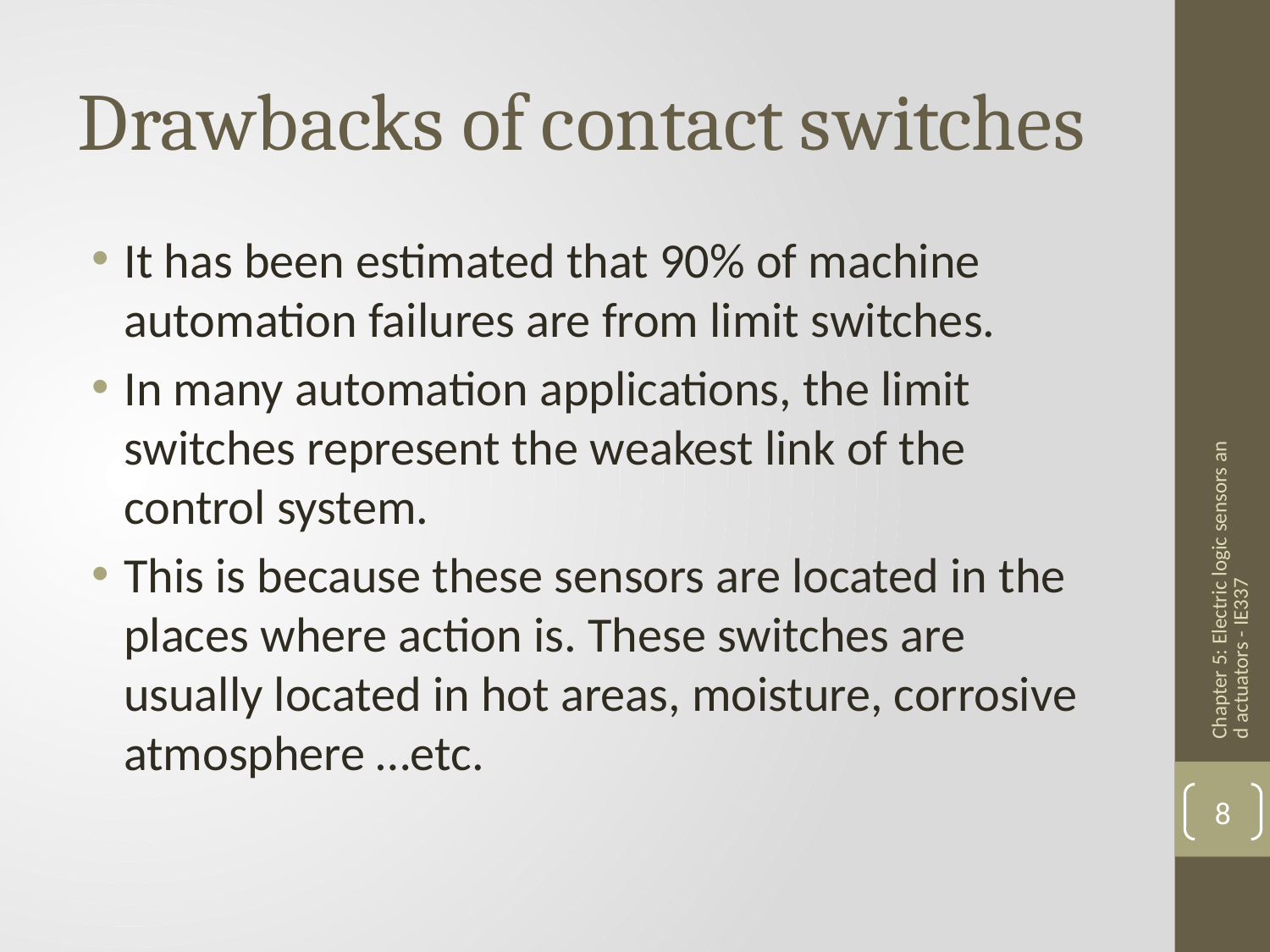

# Drawbacks of contact switches
It has been estimated that 90% of machine automation failures are from limit switches.
In many automation applications, the limit switches represent the weakest link of the control system.
This is because these sensors are located in the places where action is. These switches are usually located in hot areas, moisture, corrosive atmosphere …etc.
Chapter 5: Electric logic sensors and actuators - IE337
8